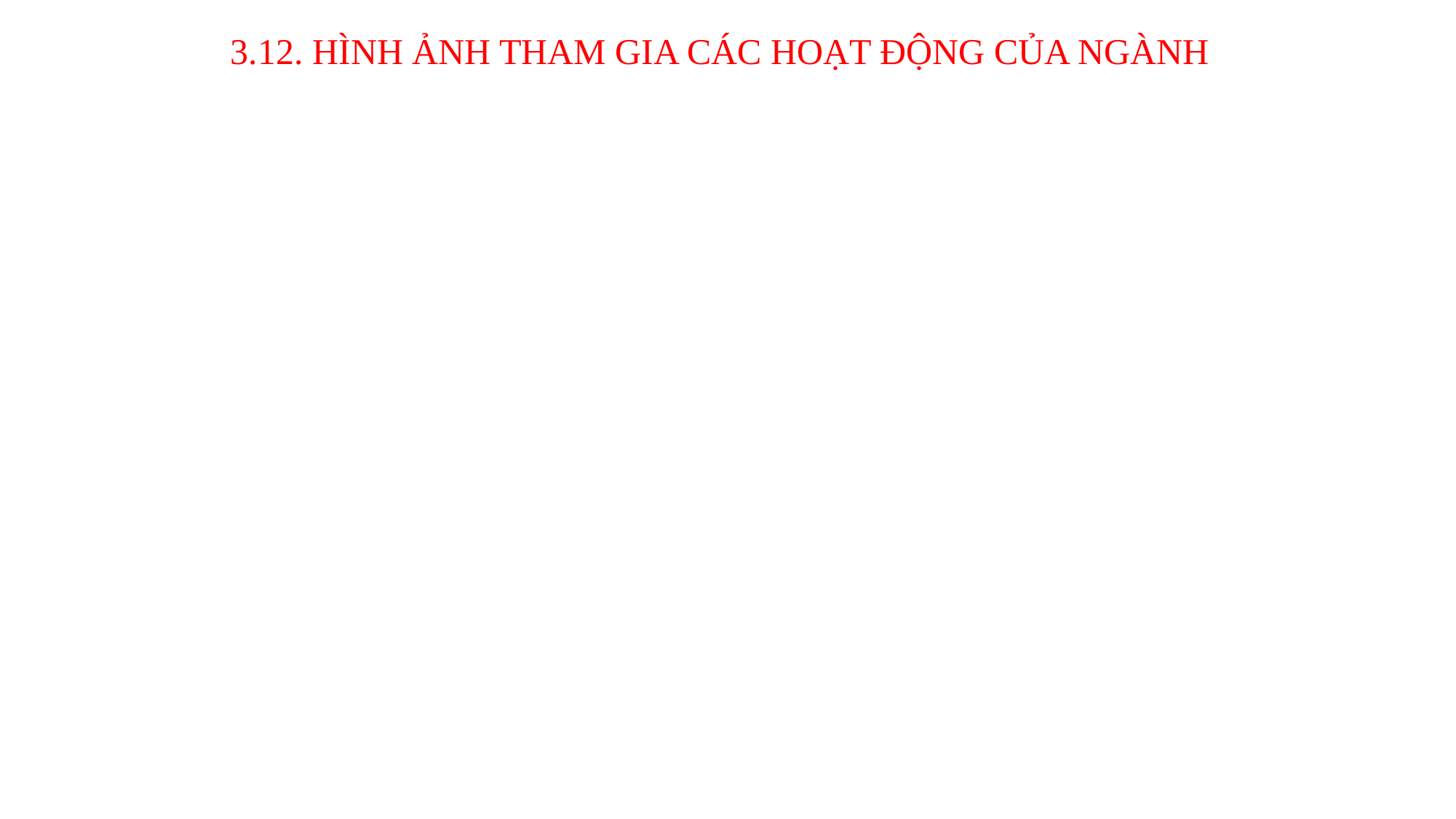

3.12. HÌNH ẢNH THAM GIA CÁC HOẠT ĐỘNG CỦA NGÀNH